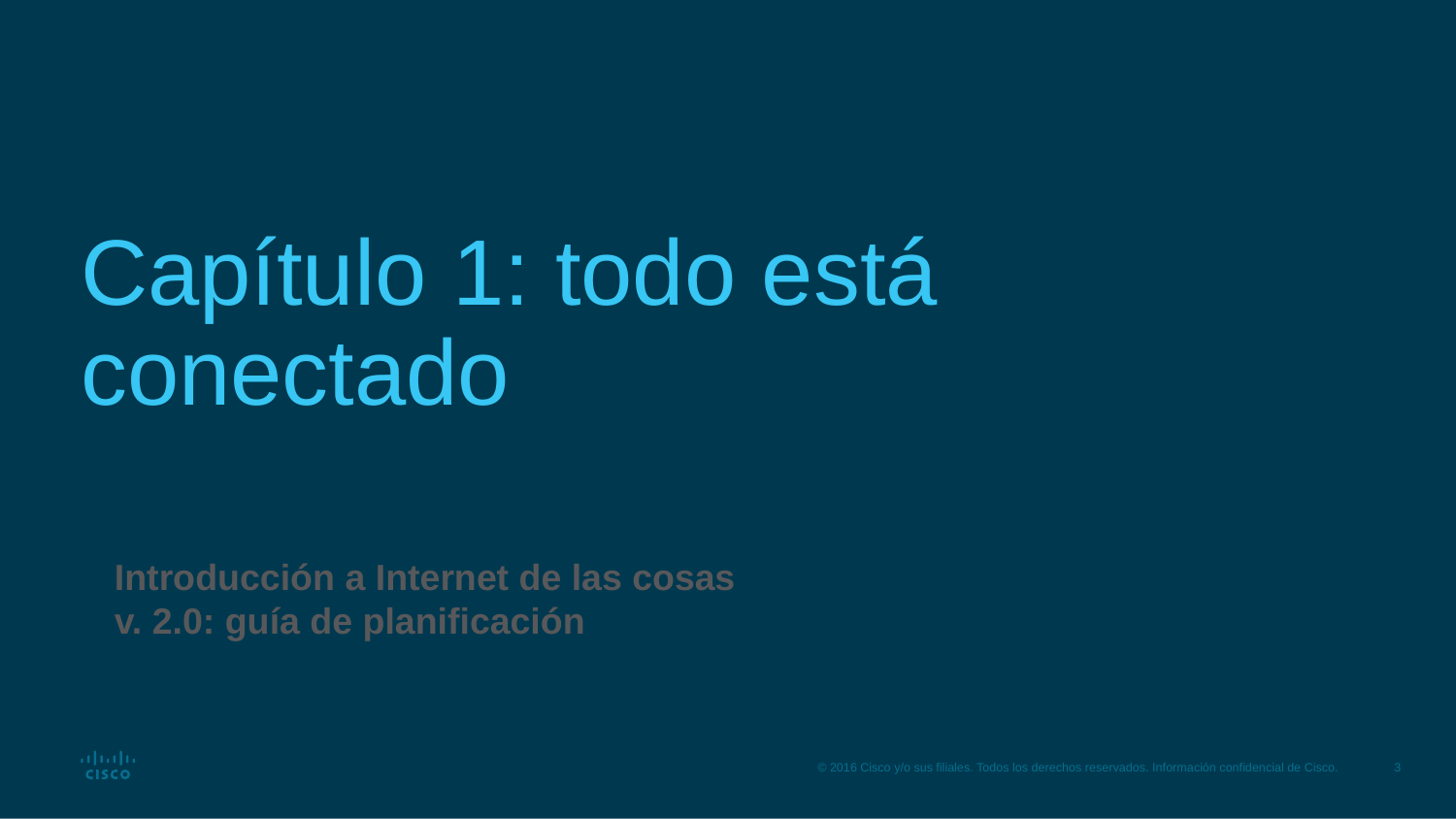

# Capítulo 1: todo está conectado
Introducción a Internet de las cosas v. 2.0: guía de planificación